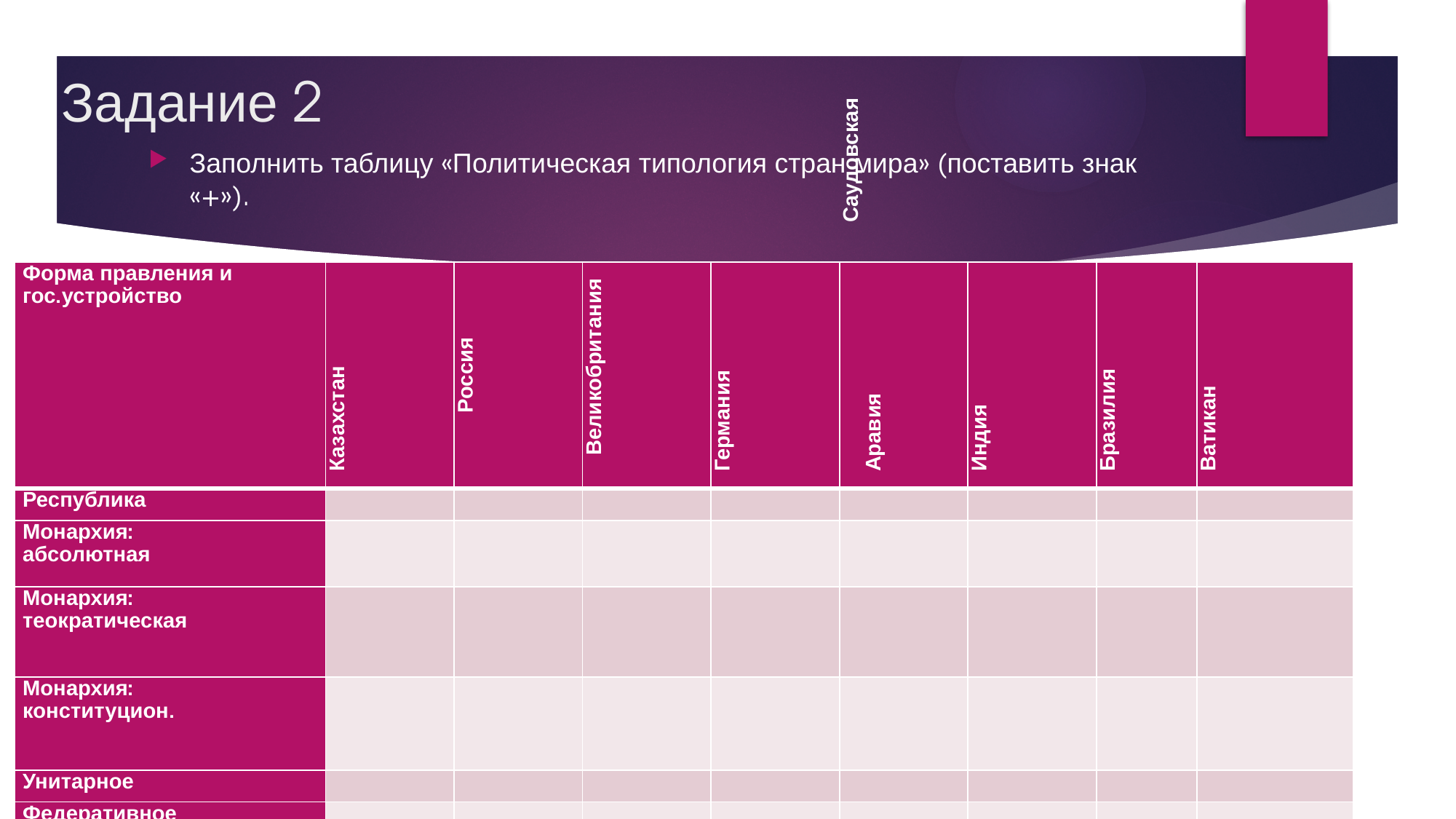

# Задание 2
Заполнить таблицу «Политическая типология стран мира» (поставить знак «+»).

| Форма правления и гос.устройство | Казахстан | Россия | Великобритания | Германия | Саудовская Аравия | Индия | Бразилия | Ватикан |
| --- | --- | --- | --- | --- | --- | --- | --- | --- |
| Республика |  |  |  |  |  |  |  |  |
| Монархия: абсолютная |  |  |  |  |  |  |  |  |
| Монархия: теократическая |  |  |  |  |  |  |  |  |
| Монархия: конституцион. |  |  |  |  |  |  |  |  |
| Унитарное |  |  |  |  |  |  |  |  |
| Федеративное |  |  |  |  |  |  |  |  |